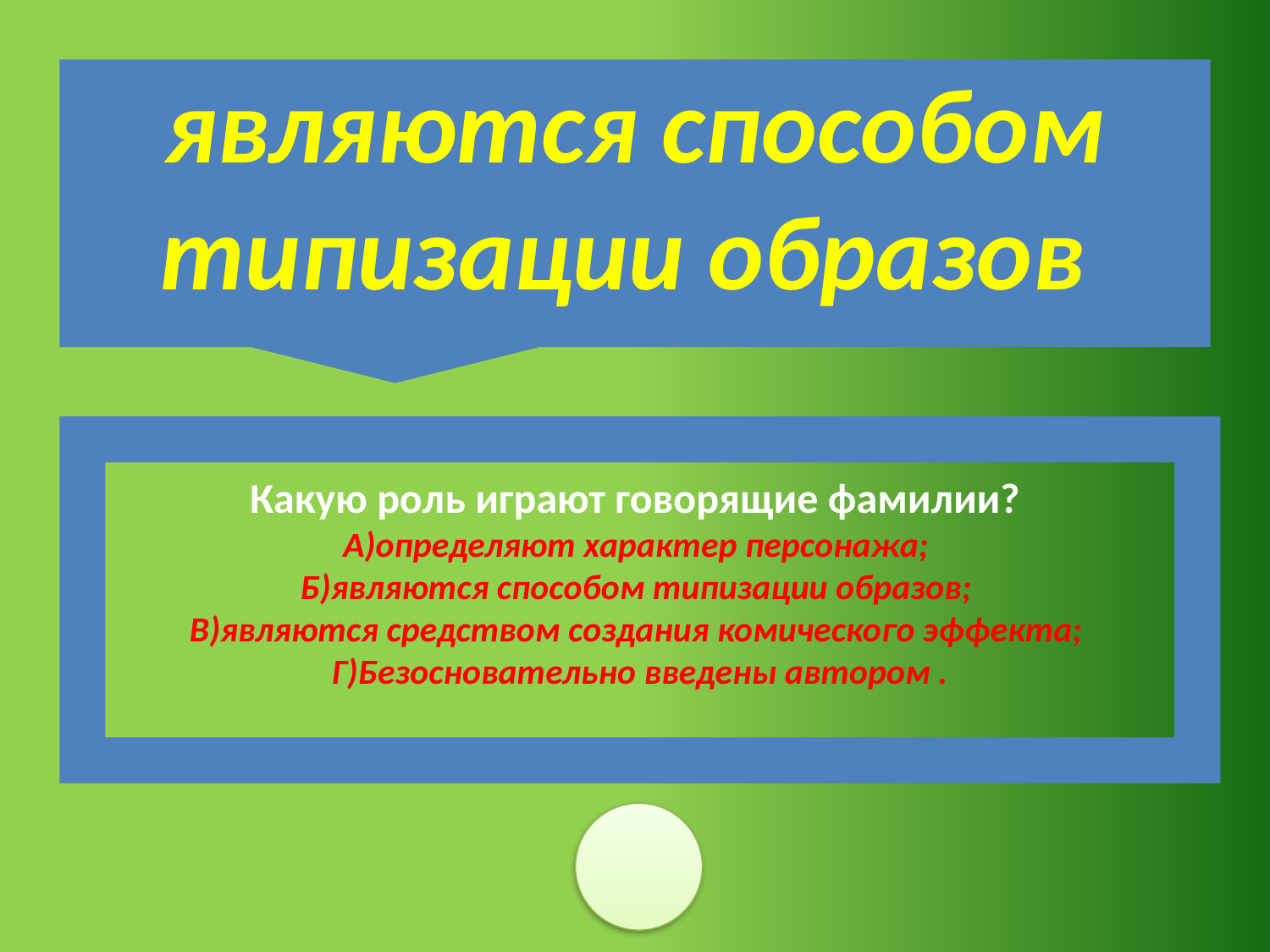

являются способом типизации образов

Какую роль играют говорящие фамилии?
А)определяют характер персонажа;
Б)являются способом типизации образов;
В)являются средством создания комического эффекта;
Г)Безосновательно введены автором .